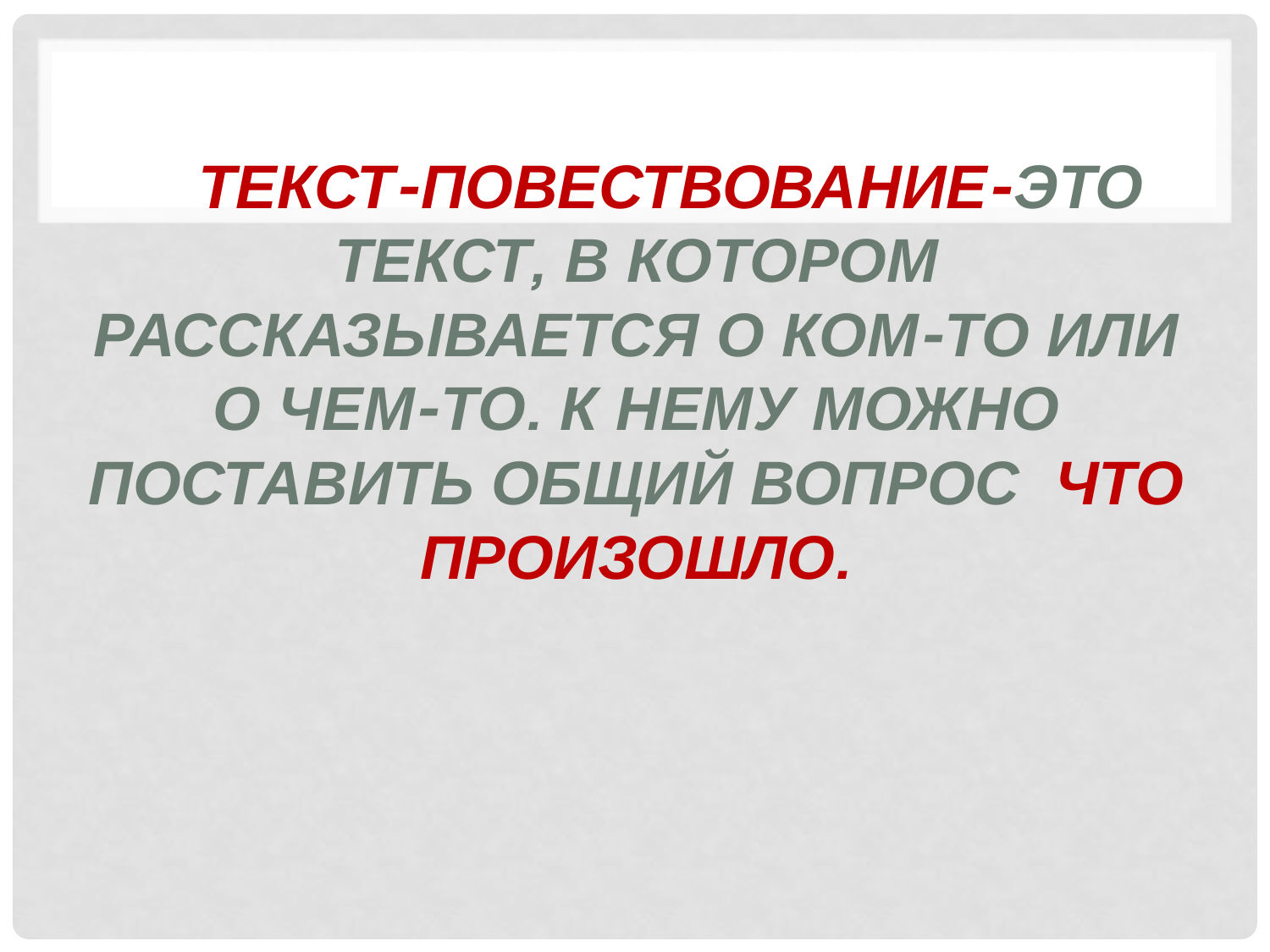

# Текст-повествование-это текст, в котором рассказывается о ком-то или о чем-то. К нему можно поставить общий вопрос  что произошло.